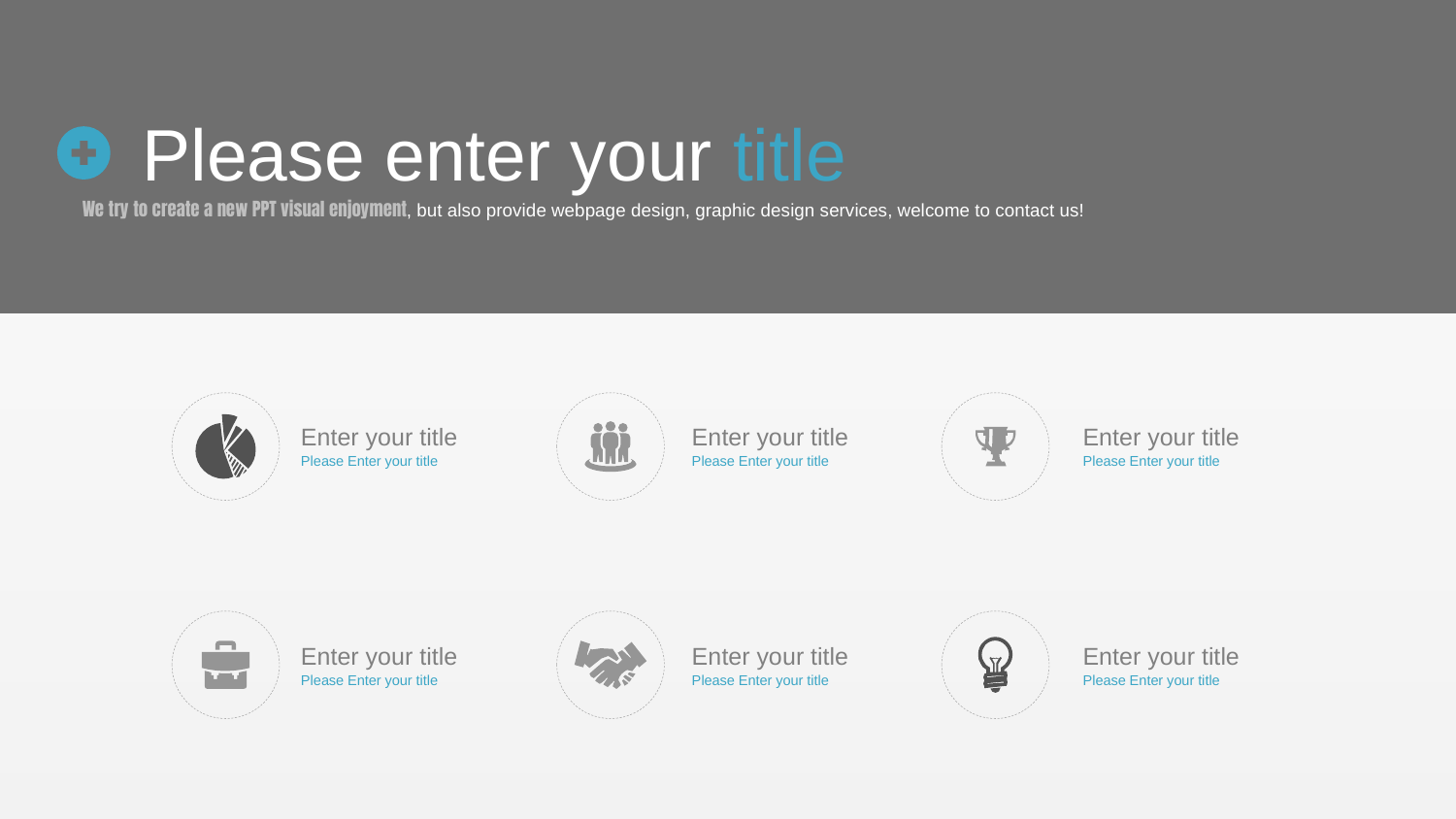

Please enter your title

We try to create a new PPT visual enjoyment, but also provide webpage design, graphic design services, welcome to contact us!

Enter your title
Enter your title
Enter your title
Please Enter your title
Please Enter your title
Please Enter your title

Enter your title
Enter your title
Enter your title
Please Enter your title
Please Enter your title
Please Enter your title